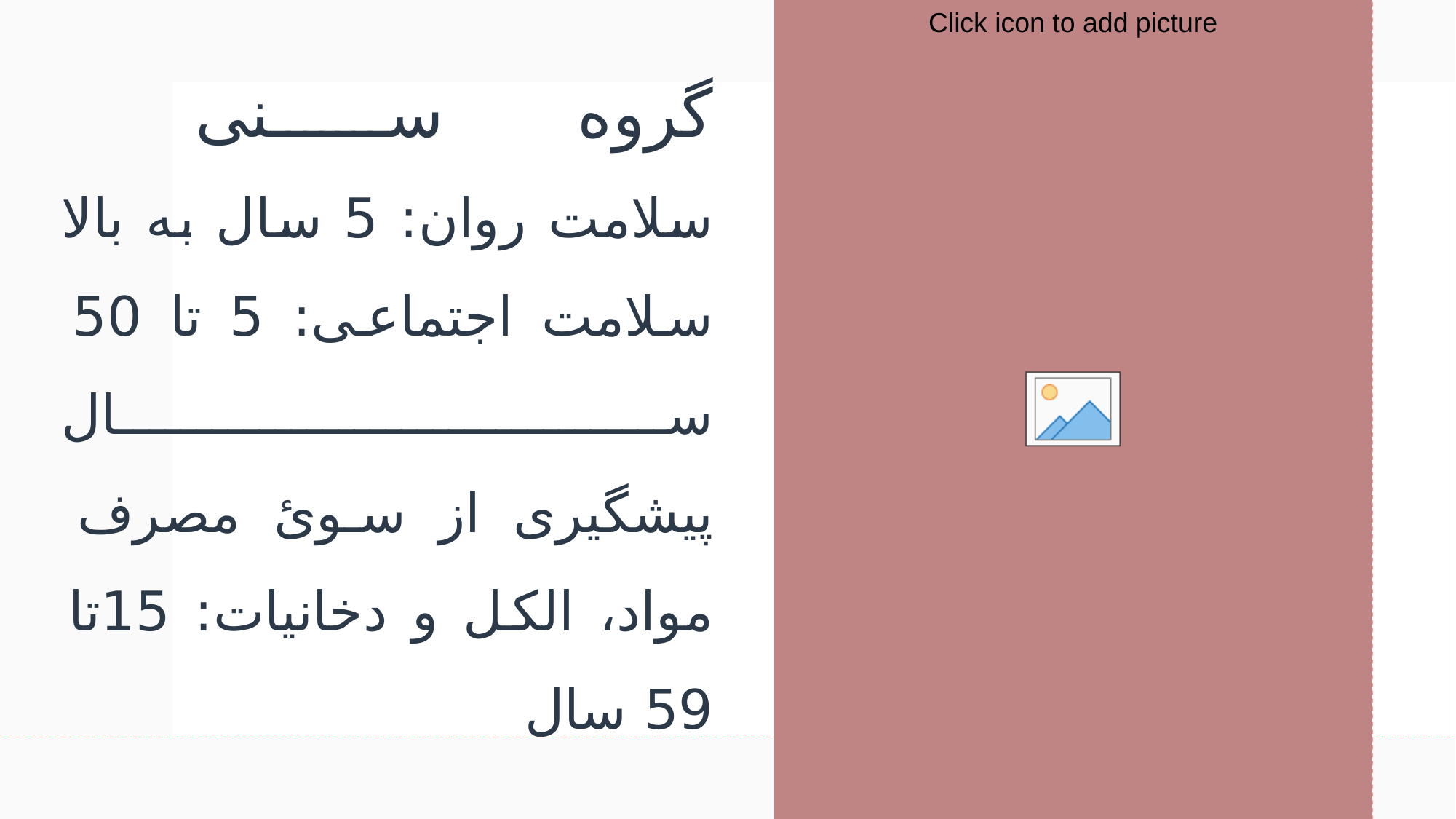

# گروه سنی سلامت روان: 5 سال به بالا سلامت اجتماعی: 5 تا 50 سال پیشگیری از سوئ مصرف مواد، الکل و دخانیات: 15تا 59 سال